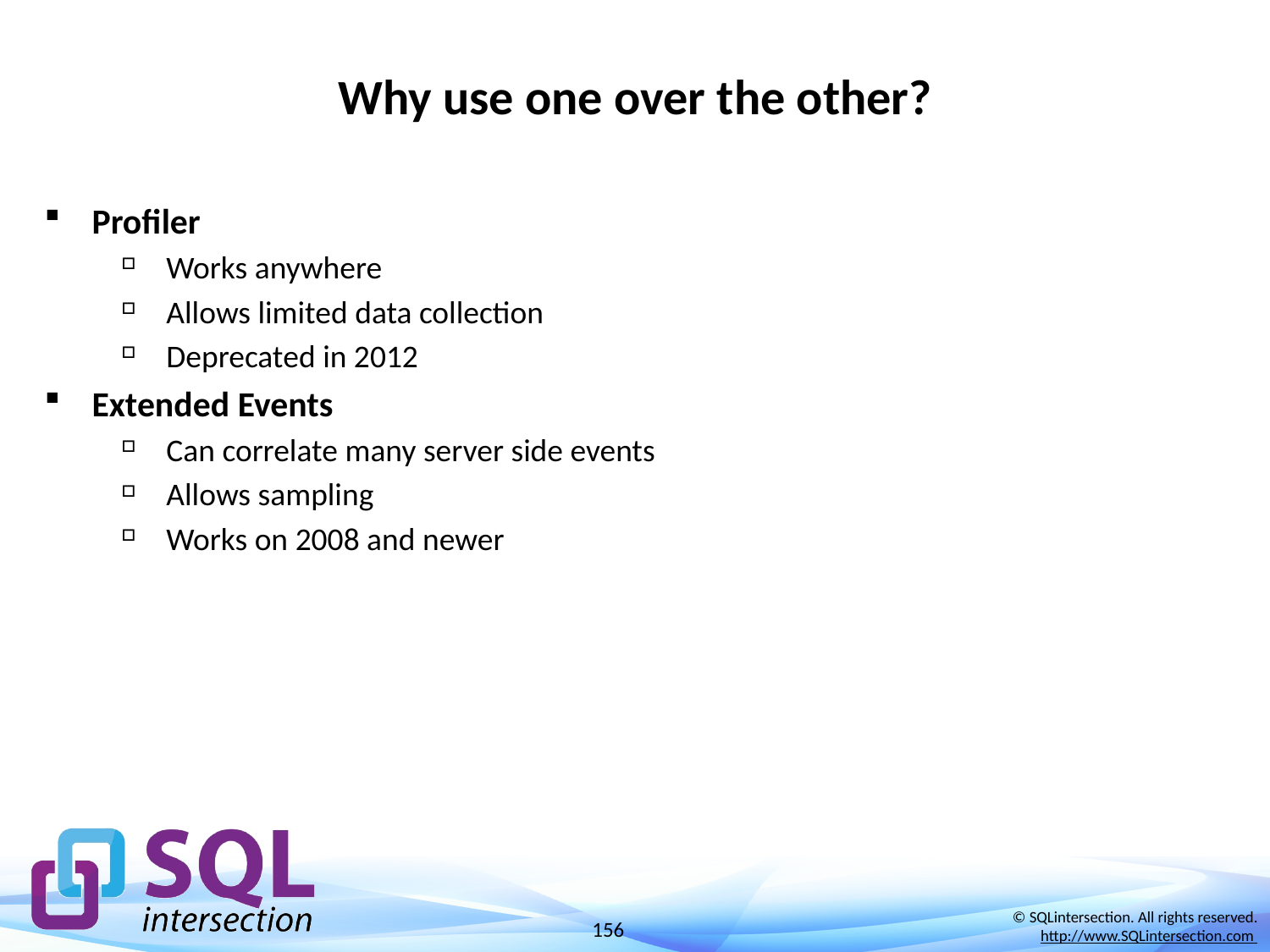

# Why use one over the other?
Profiler
Works anywhere
Allows limited data collection
Deprecated in 2012
Extended Events
Can correlate many server side events
Allows sampling
Works on 2008 and newer